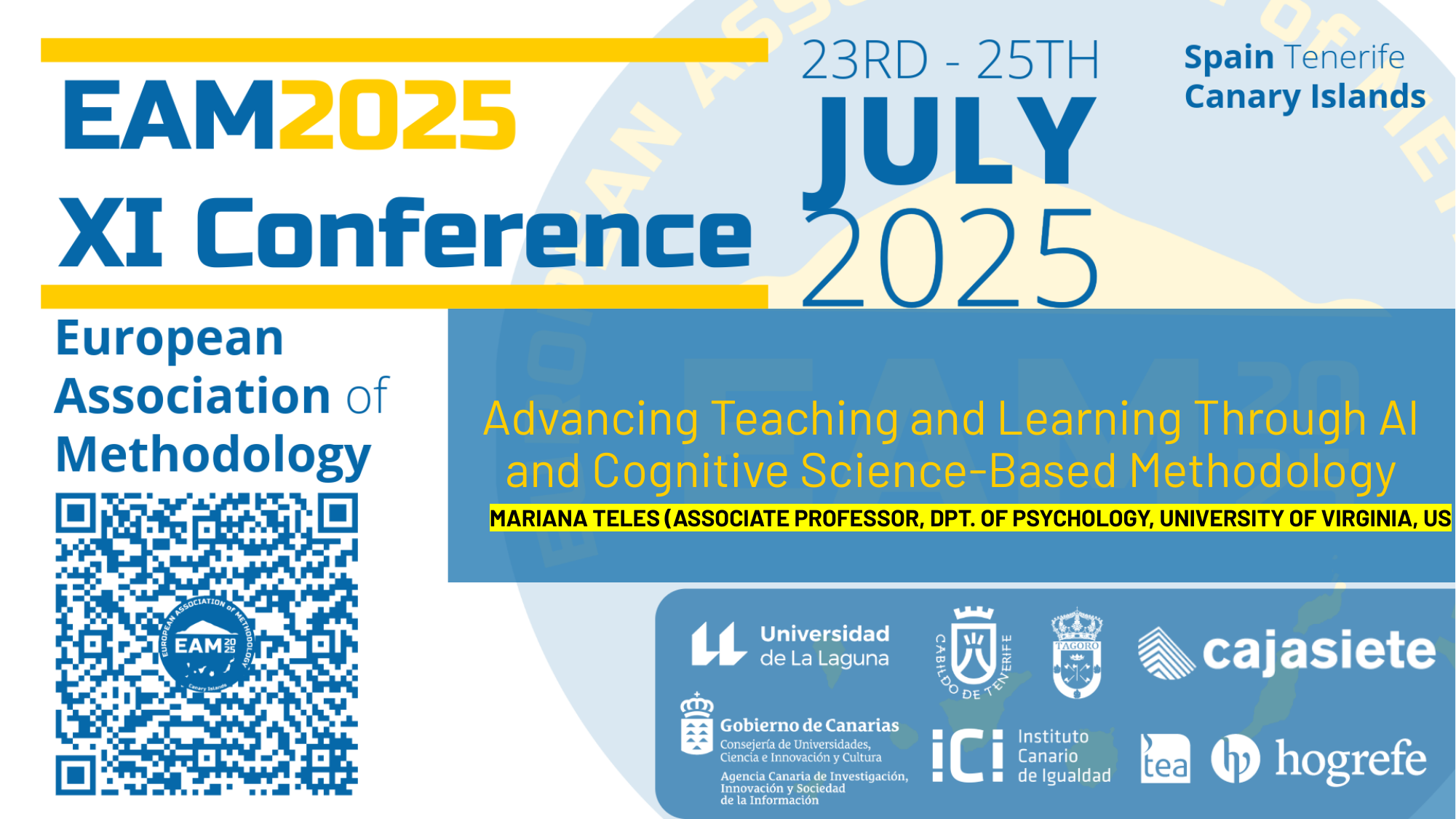

Advancing Teaching and Learning Through AI and Cognitive Science-Based Methodology
MARIANA TELES (ASSOCIATE PROFESSOR, DPT. OF PSYCHOLOGY, UNIVERSITY OF VIRGINIA, US